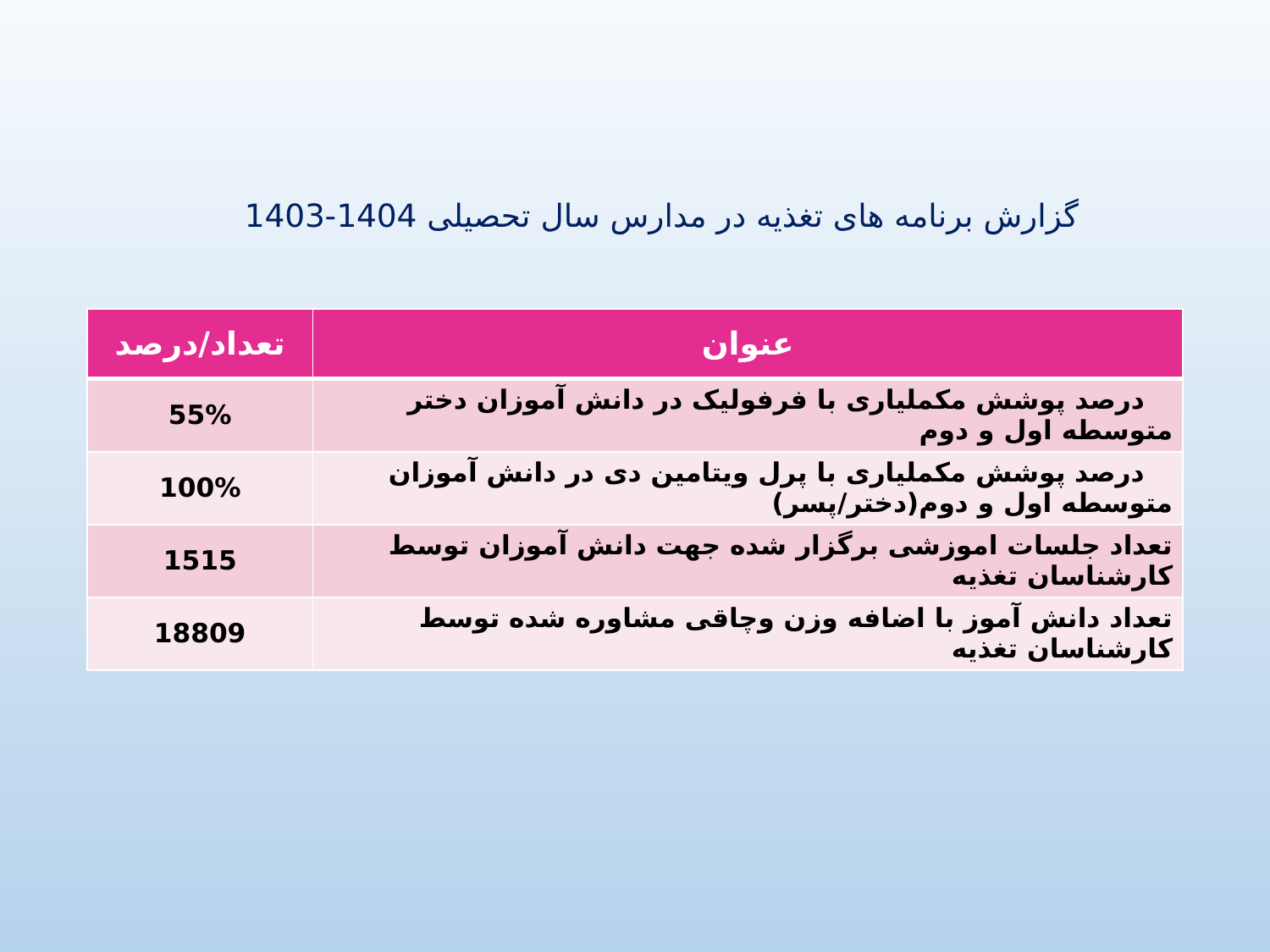

# گزارش برنامه های تغذیه در مدارس سال تحصیلی 1404-1403
| تعداد/درصد | عنوان |
| --- | --- |
| 55% | درصد پوشش مکملیاری با فرفولیک در دانش آموزان دختر متوسطه اول و دوم |
| 100% | درصد پوشش مکملیاری با پرل ویتامین دی در دانش آموزان متوسطه اول و دوم(دختر/پسر) |
| 1515 | تعداد جلسات اموزشی برگزار شده جهت دانش آموزان توسط کارشناسان تغذیه |
| 18809 | تعداد دانش آموز با اضافه وزن وچاقی مشاوره شده توسط کارشناسان تغذیه |